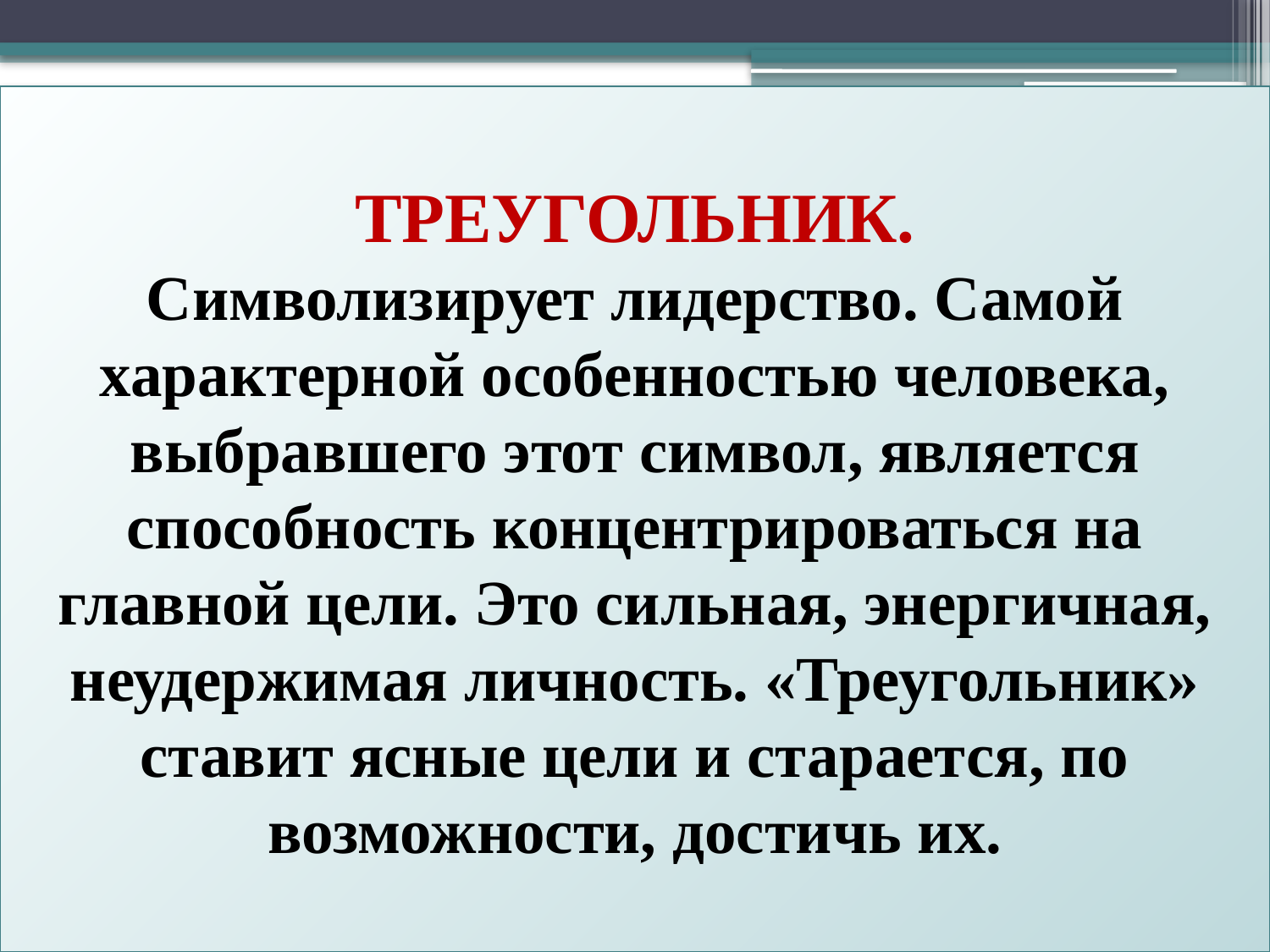

# ТРЕУГОЛЬНИК. Символизирует лидерство. Самой характерной особенностью человека, выбравшего этот символ, является способность концентрироваться на главной цели. Это сильная, энергичная, неудержимая личность. «Треугольник» ставит ясные цели и старается, по возможности, достичь их.